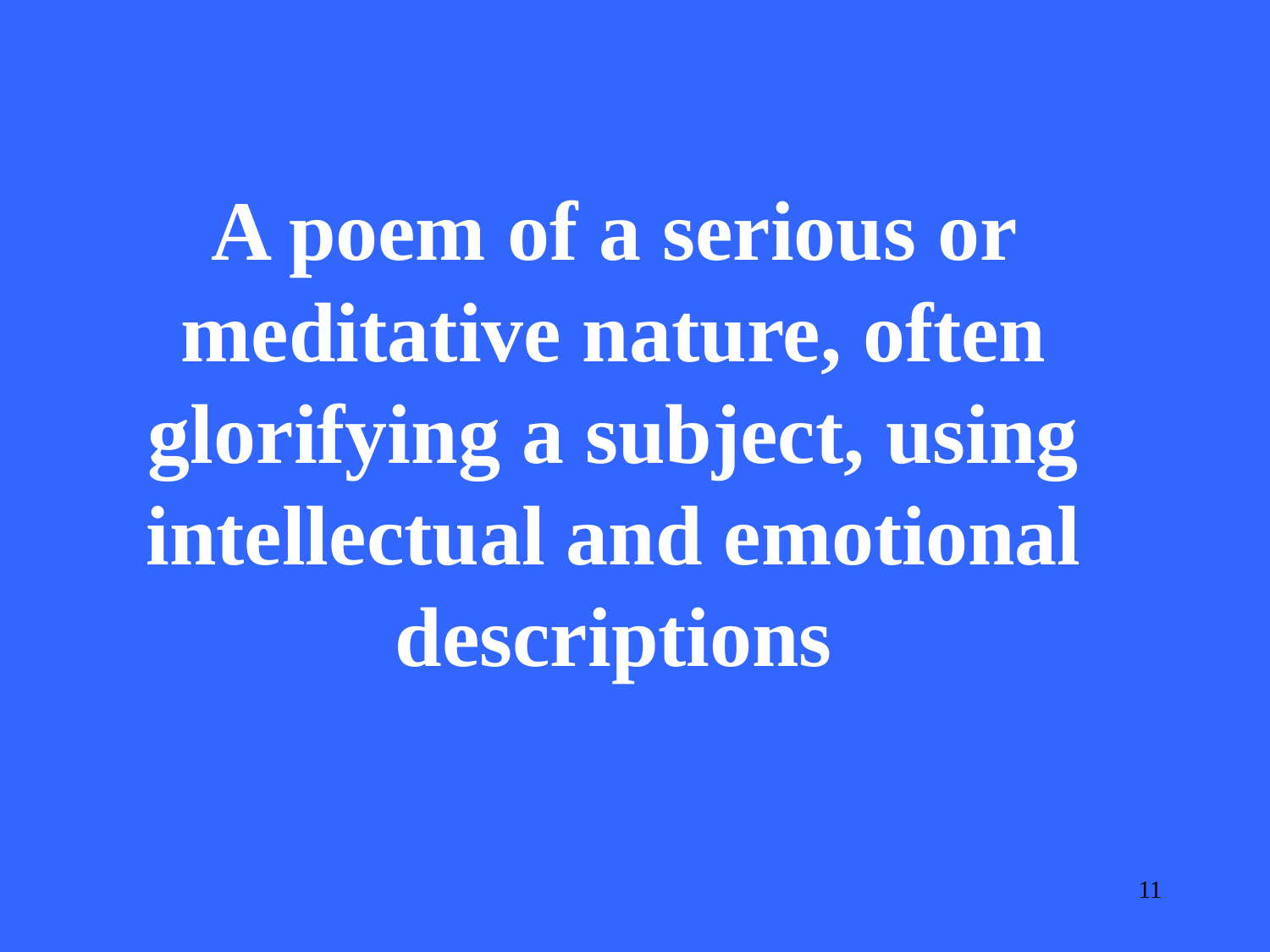

A poem of a serious or meditative nature, often glorifying a subject, using intellectual and emotional descriptions

11